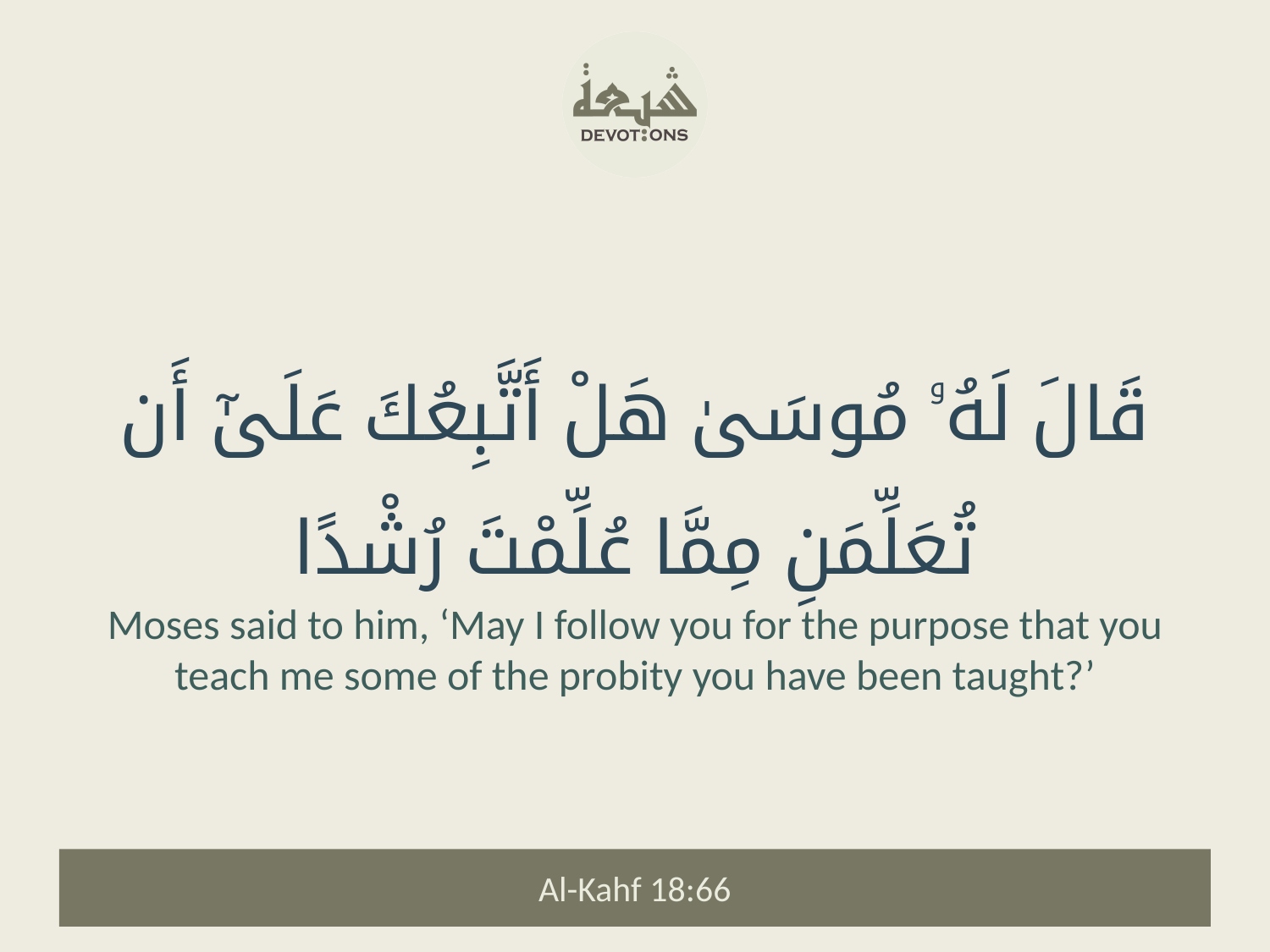

قَالَ لَهُۥ مُوسَىٰ هَلْ أَتَّبِعُكَ عَلَىٰٓ أَن تُعَلِّمَنِ مِمَّا عُلِّمْتَ رُشْدًا
Moses said to him, ‘May I follow you for the purpose that you teach me some of the probity you have been taught?’
Al-Kahf 18:66